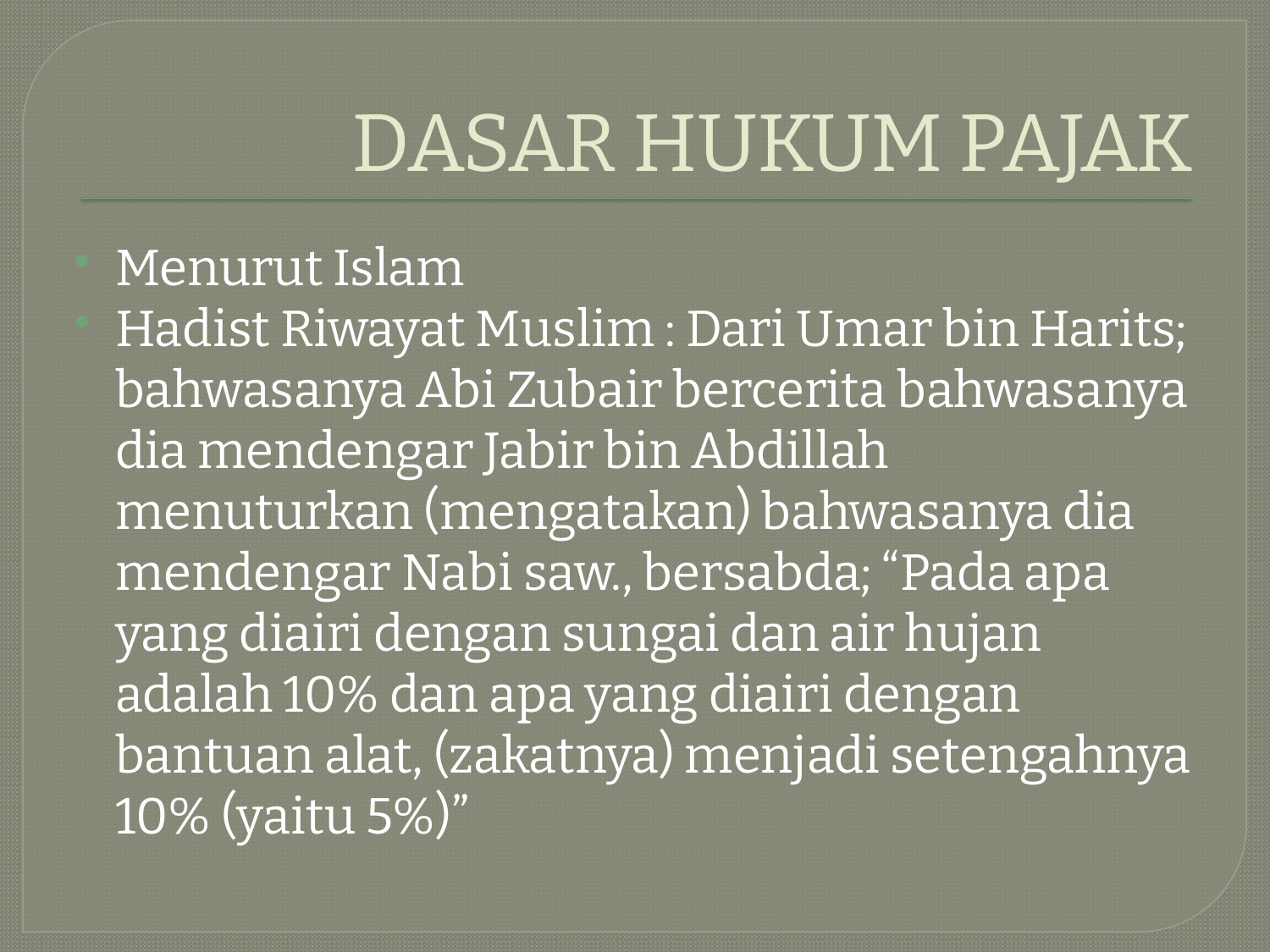

# DASAR HUKUM PAJAK
Menurut Islam
Hadist Riwayat Muslim : Dari Umar bin Harits; bahwasanya Abi Zubair bercerita bahwasanya dia mendengar Jabir bin Abdillah menuturkan (mengatakan) bahwasanya dia mendengar Nabi saw., bersabda; “Pada apa yang diairi dengan sungai dan air hujan adalah 10% dan apa yang diairi dengan bantuan alat, (zakatnya) menjadi setengahnya 10% (yaitu 5%)”